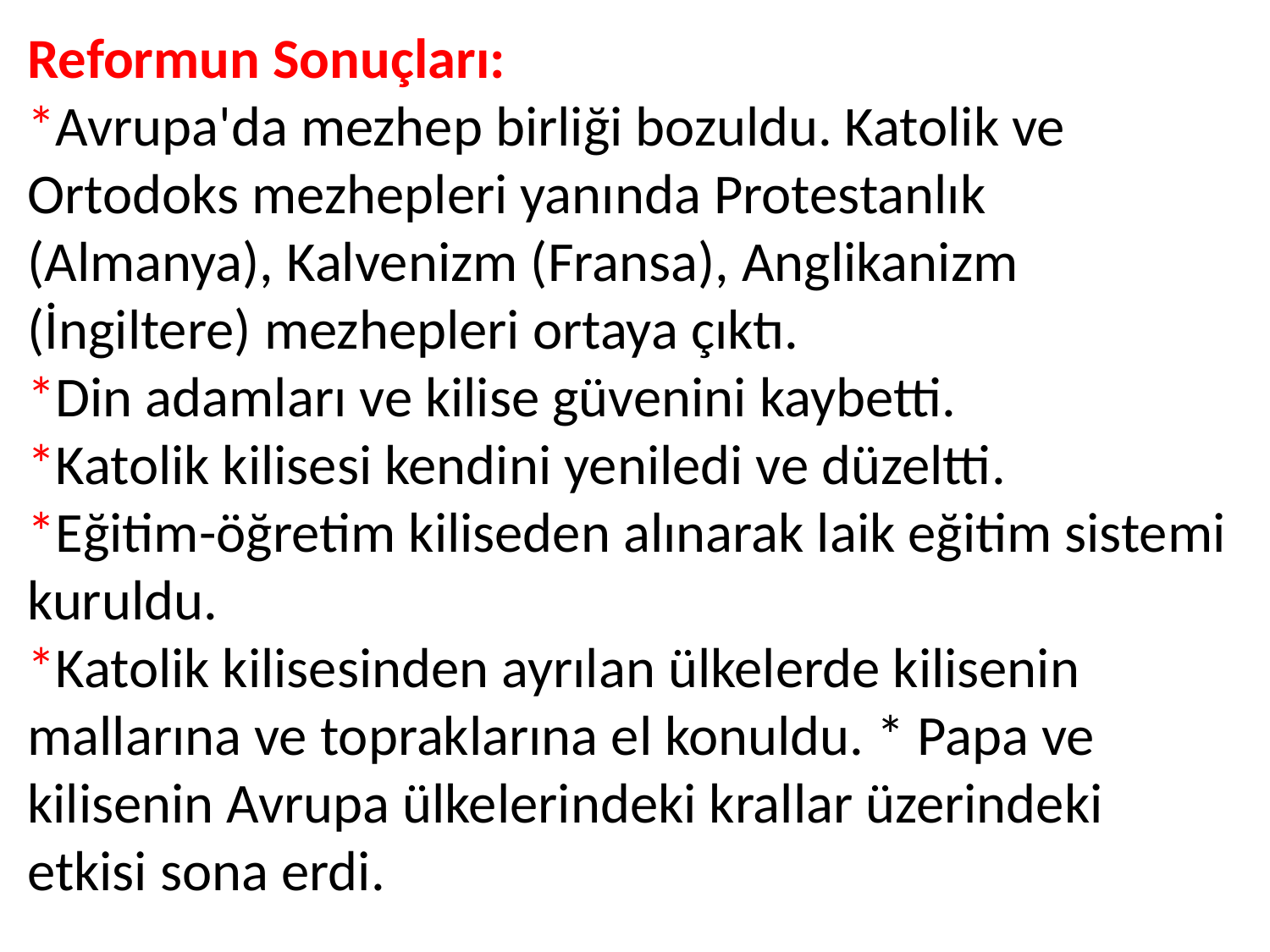

Reformun Sonuçları:
*Avrupa'da mezhep birliği bozuldu. Katolik ve Ortodoks mezhepleri yanında Protestanlık (Almanya), Kalvenizm (Fransa), Anglikanizm (İngiltere) mezhepleri ortaya çıktı.
*Din adamları ve kilise güvenini kaybetti.
*Katolik kilisesi kendini yeniledi ve düzeltti.
*Eğitim-öğretim kiliseden alınarak laik eğitim sistemi kuruldu.
*Katolik kilisesinden ayrılan ülkelerde kilisenin mallarına ve topraklarına el konuldu. * Papa ve kilisenin Avrupa ülkelerindeki krallar üzerindeki etkisi sona erdi.